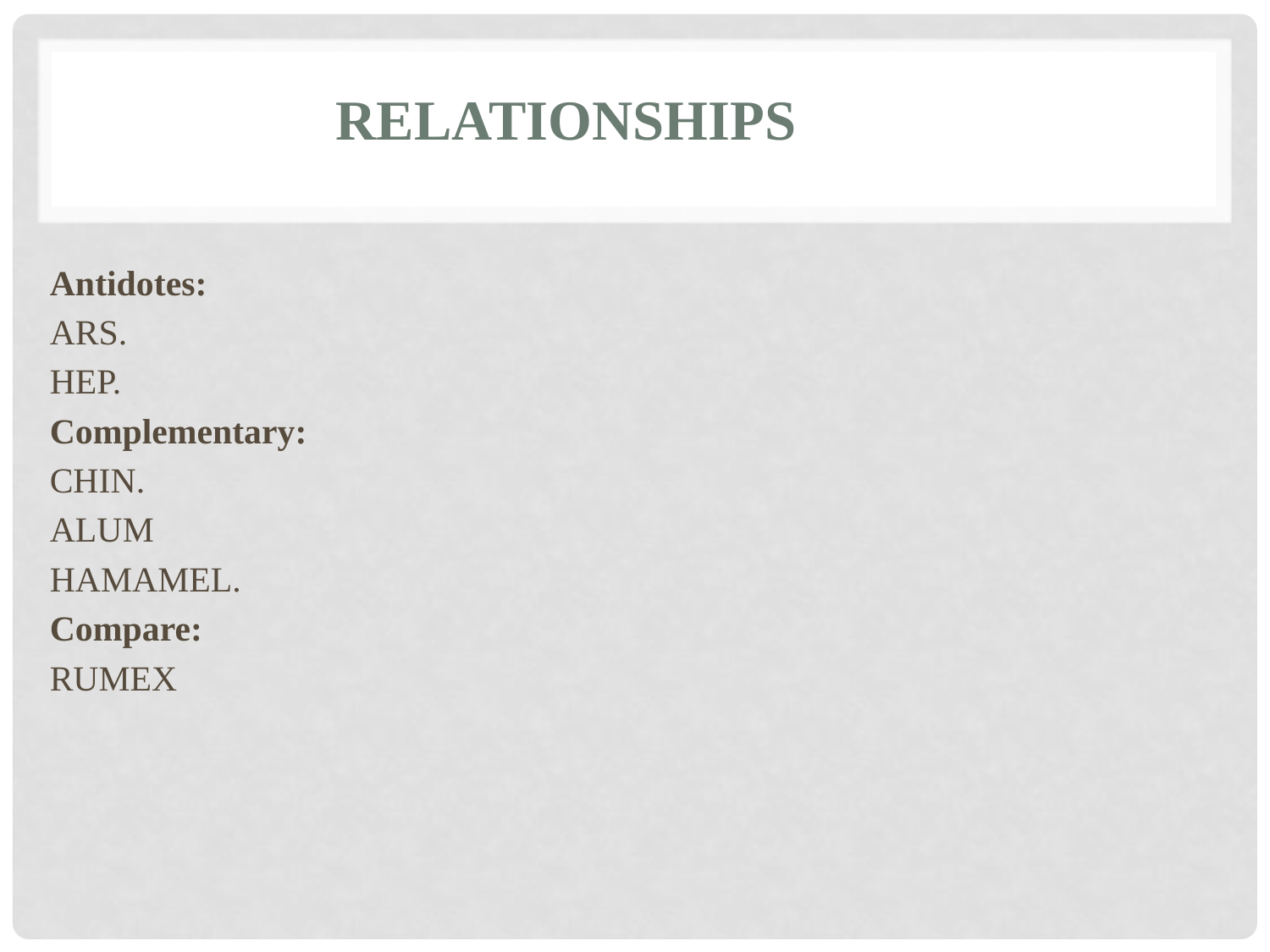

# Relationships
Antidotes:
ARS.
HEP.
Complementary:
CHIN.
ALUM
HAMAMEL.
Compare:
RUMEX